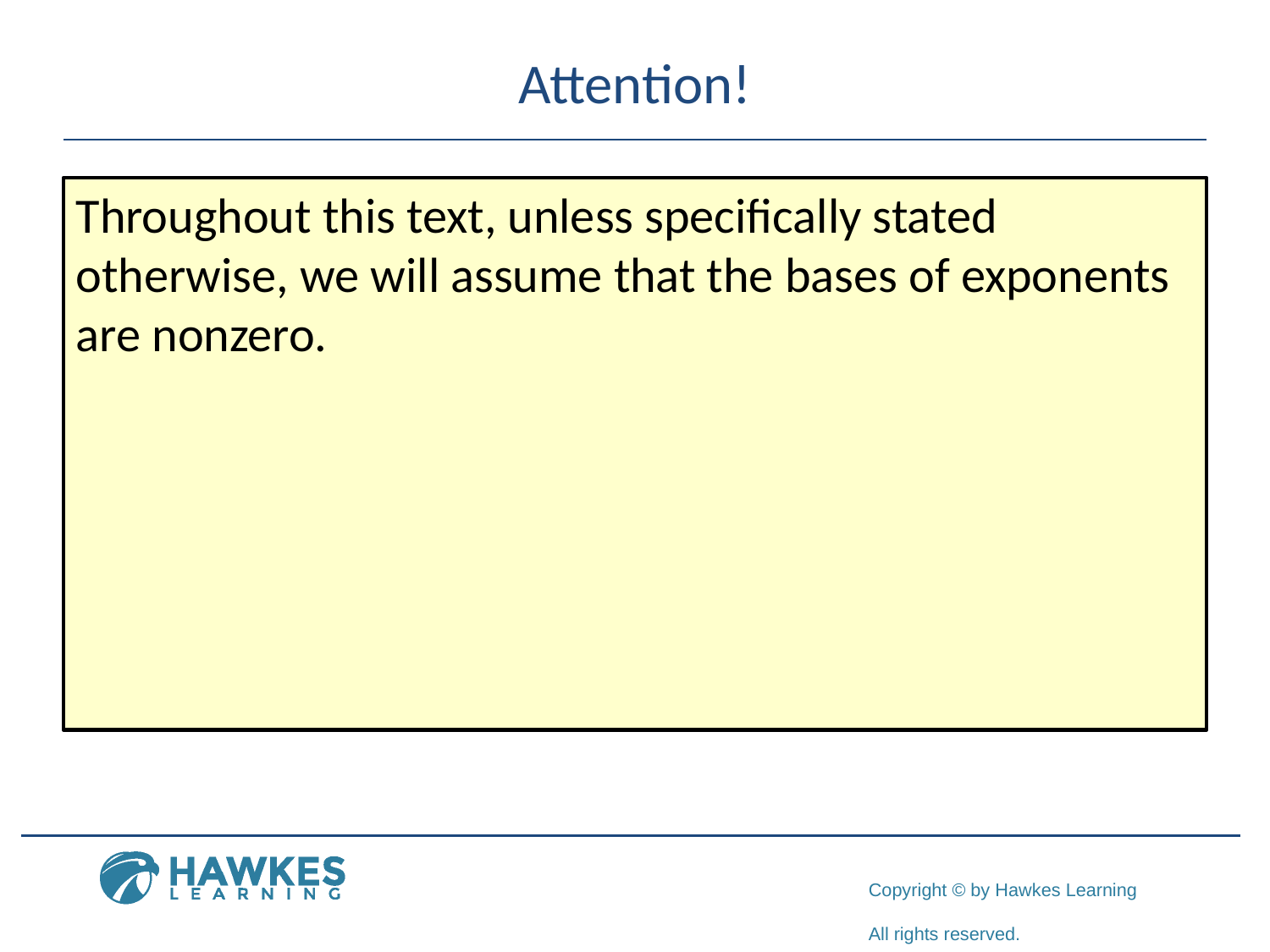

# Attention!
Throughout this text, unless specifically stated otherwise, we will assume that the bases of exponents are nonzero.